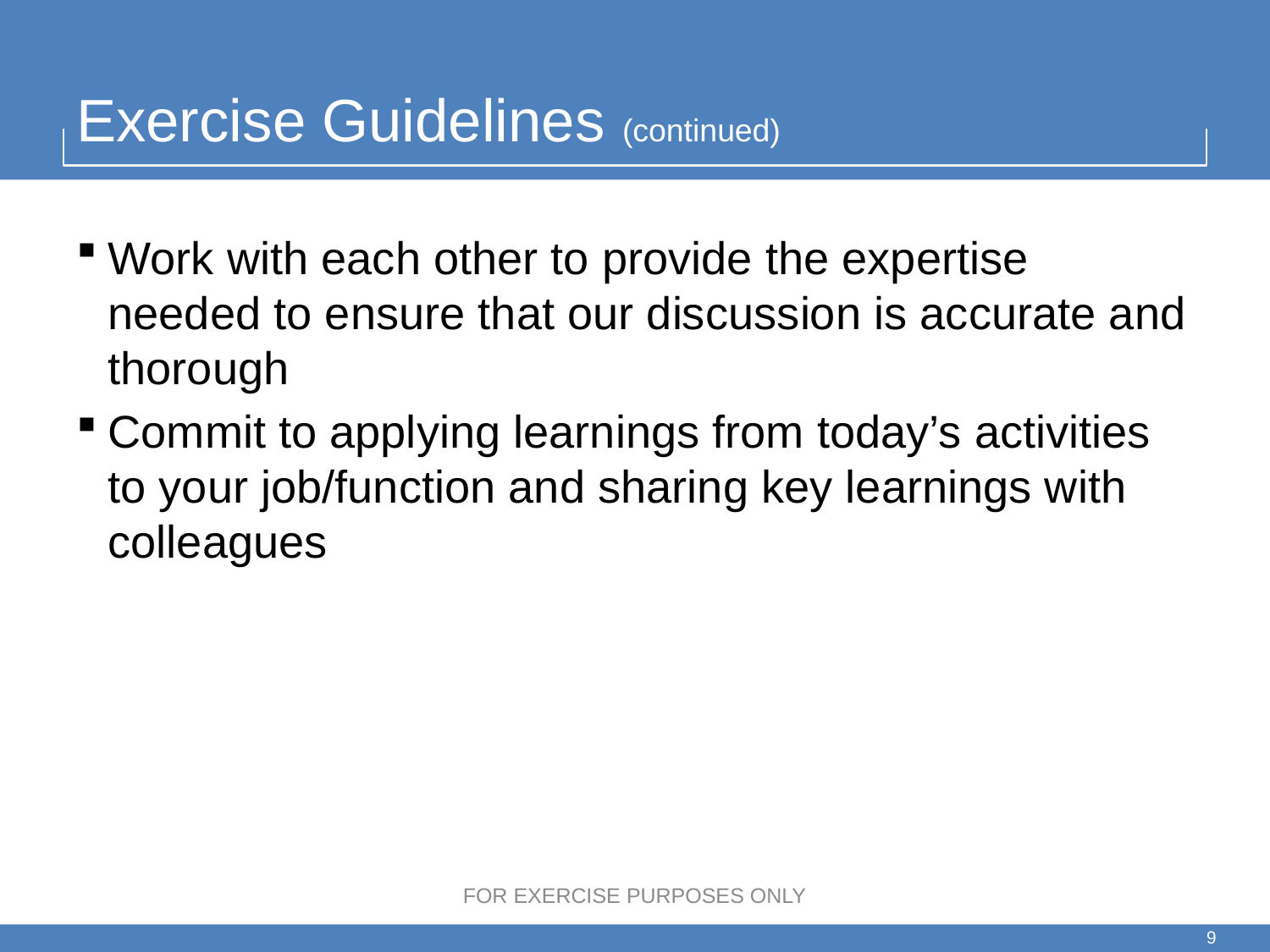

# Exercise Guidelines (continued)
Work with each other to provide the expertise needed to ensure that our discussion is accurate and thorough
Commit to applying learnings from today’s activities to your job/function and sharing key learnings with colleagues

FOR EXERCISE PURPOSES ONLY